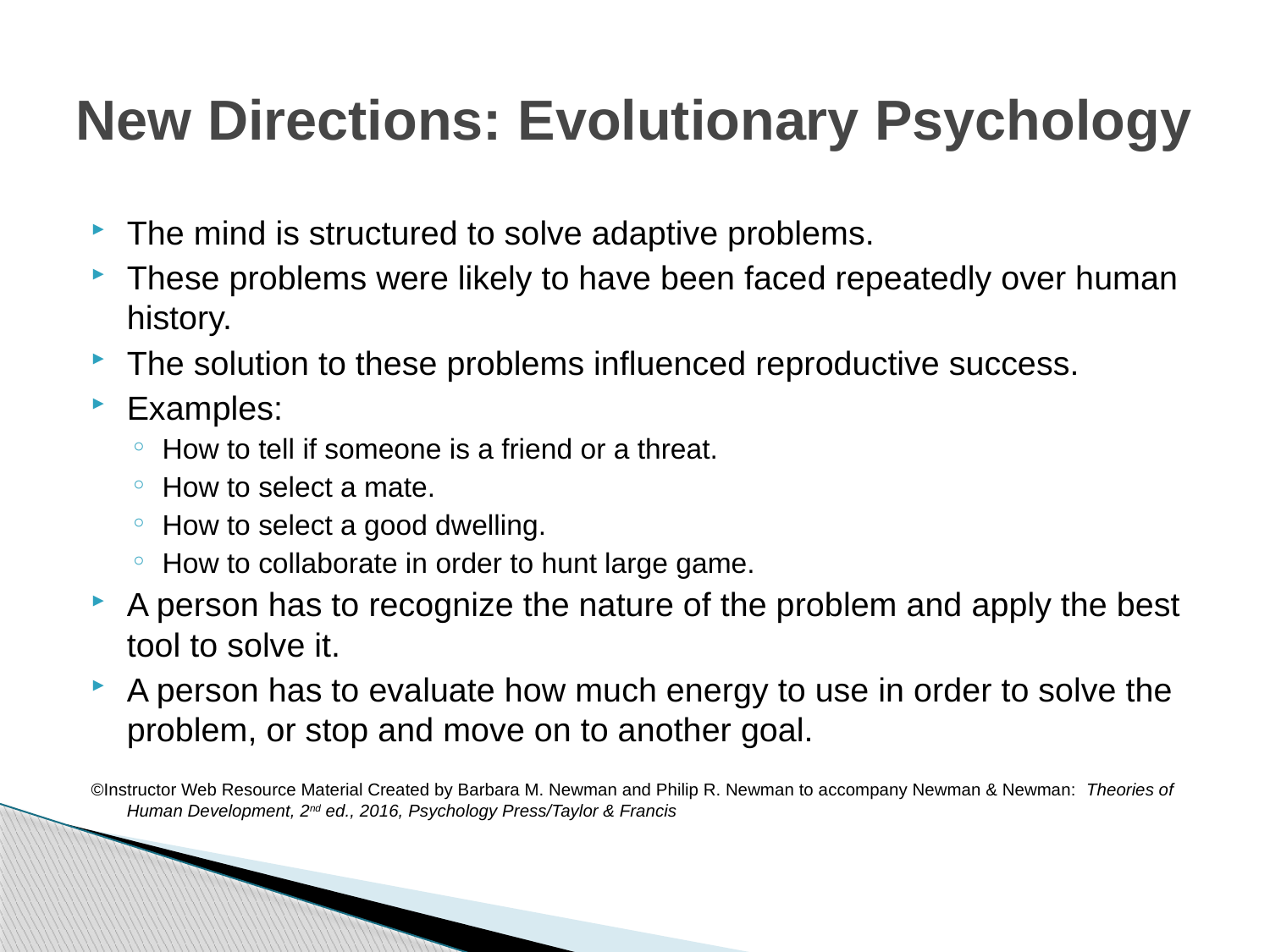

# New Directions: Evolutionary Psychology
The mind is structured to solve adaptive problems.
These problems were likely to have been faced repeatedly over human history.
The solution to these problems influenced reproductive success.
Examples:
How to tell if someone is a friend or a threat.
How to select a mate.
How to select a good dwelling.
How to collaborate in order to hunt large game.
A person has to recognize the nature of the problem and apply the best tool to solve it.
A person has to evaluate how much energy to use in order to solve the problem, or stop and move on to another goal.

©Instructor Web Resource Material Created by Barbara M. Newman and Philip R. Newman to accompany Newman & Newman:  Theories of Human Development, 2nd ed., 2016, Psychology Press/Taylor & Francis